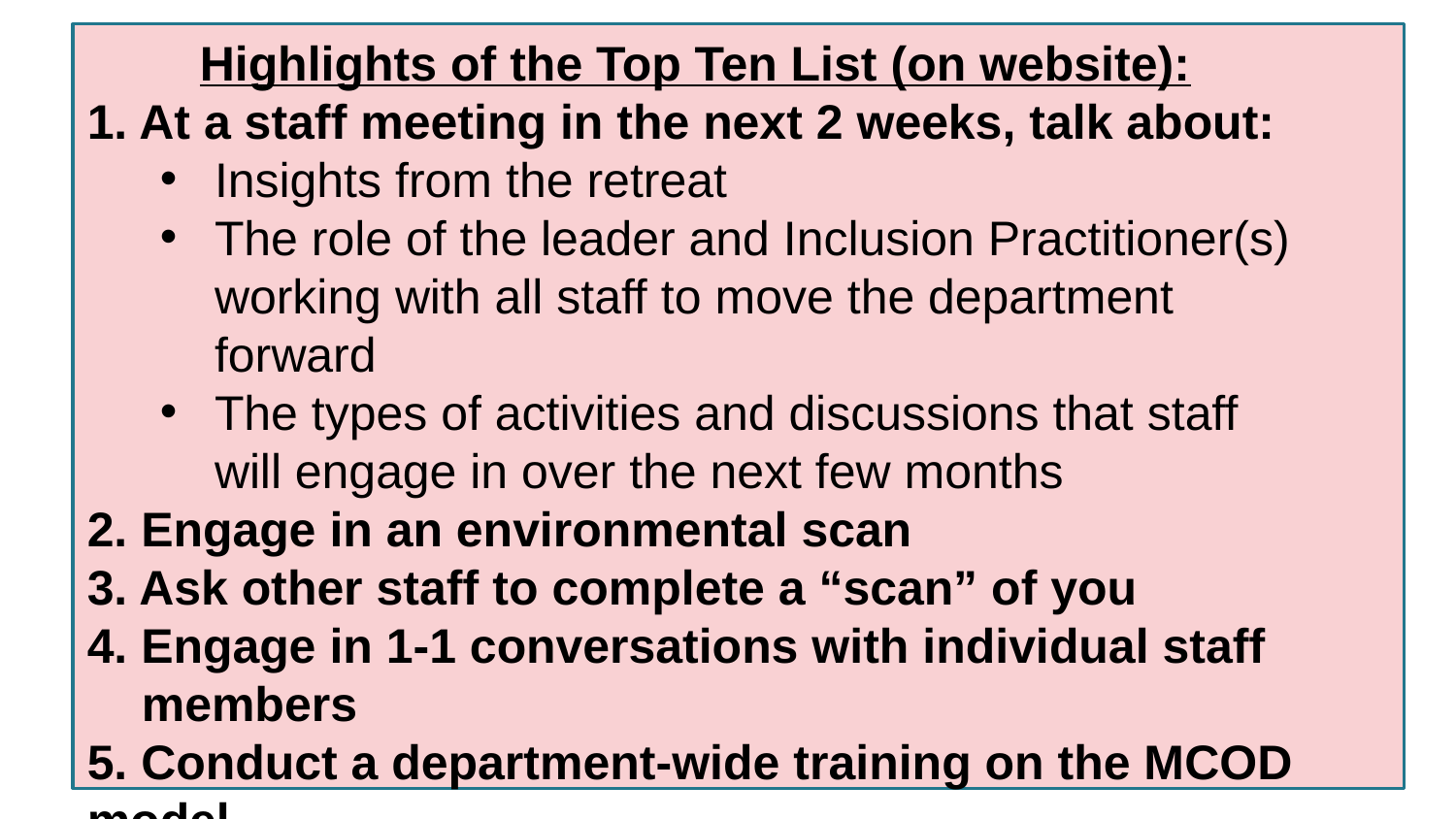

Highlights of the Top Ten List (on website):
1. At a staff meeting in the next 2 weeks, talk about:
Insights from the retreat
The role of the leader and Inclusion Practitioner(s) working with all staff to move the department forward
The types of activities and discussions that staff will engage in over the next few months
2. Engage in an environmental scan
3. Ask other staff to complete a “scan” of you
4. Engage in 1-1 conversations with individual staff
    members
5. Conduct a department-wide training on the MCOD model
6. Plan and conduct 2 professional development programs